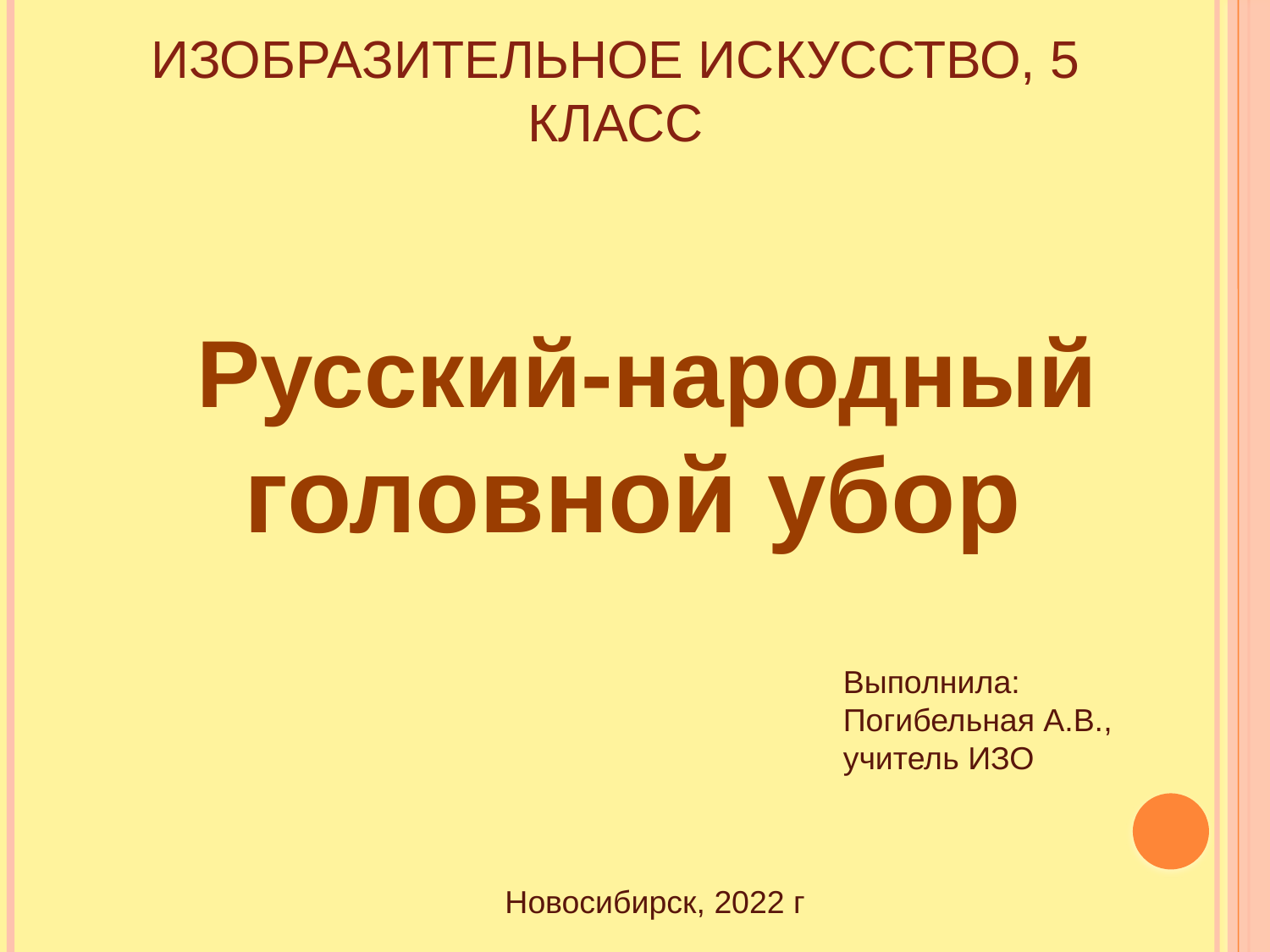

# Изобразительное искусство, 5 класс
Русский-народный головной убор
Выполнила: Погибельная А.В., учитель ИЗО
Новосибирск, 2022 г